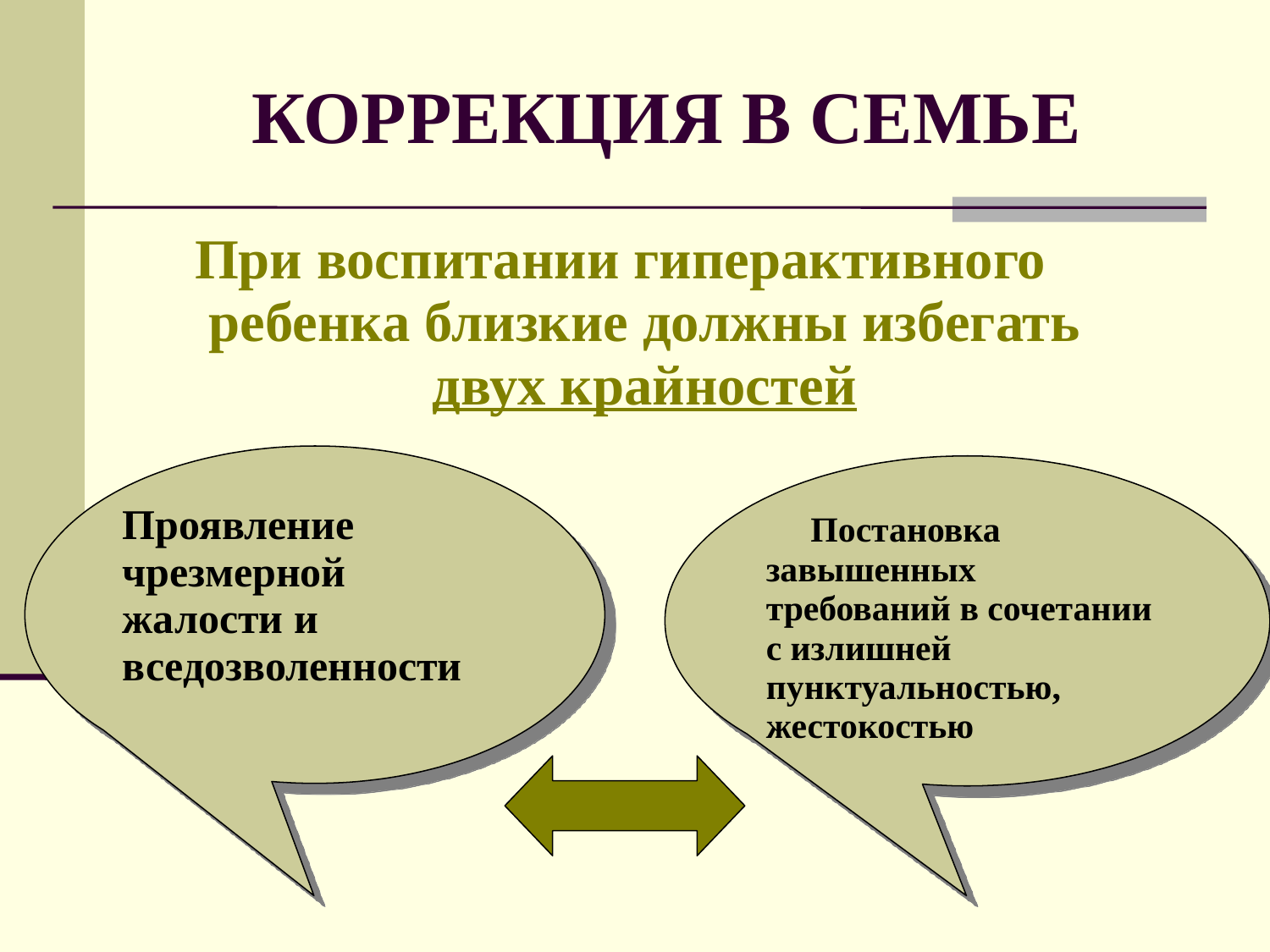

# КОРРЕКЦИЯ В СЕМЬЕ
При воспитании гиперактивного ребенка близкие должны избегать двух крайностей

Проявление чрезмерной жалости и вседозволенности

     Постановка     завышенных требований в сочетании с излишней пунктуальностью, жестокостью